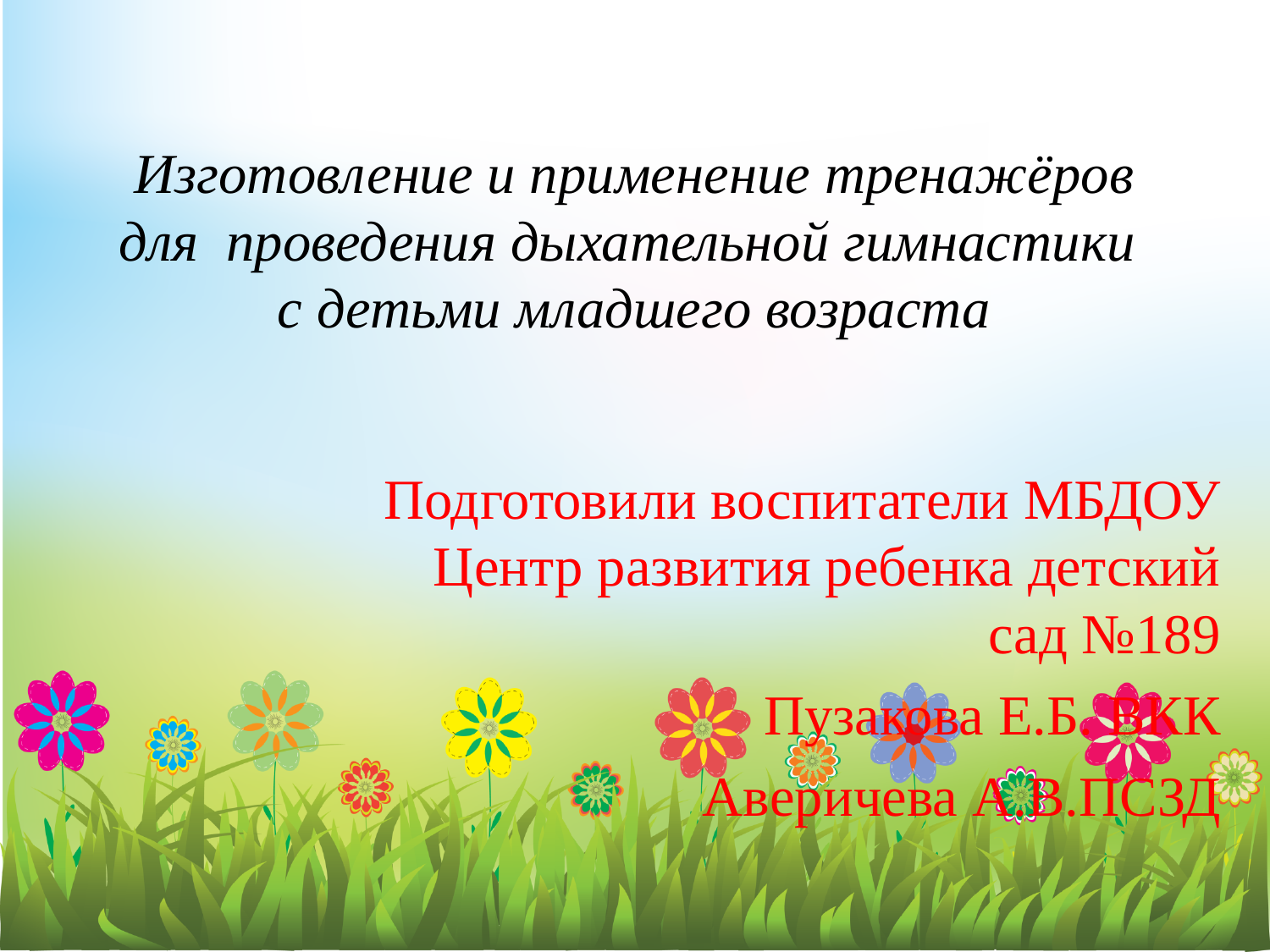

# Изготовление и применение тренажёров для  проведения дыхательной гимнастики  с детьми младшего возраста
Подготовили воспитатели МБДОУ Центр развития ребенка детский сад №189
Пузакова Е.Б. ВКК
Аверичева А.В.ПСЗД